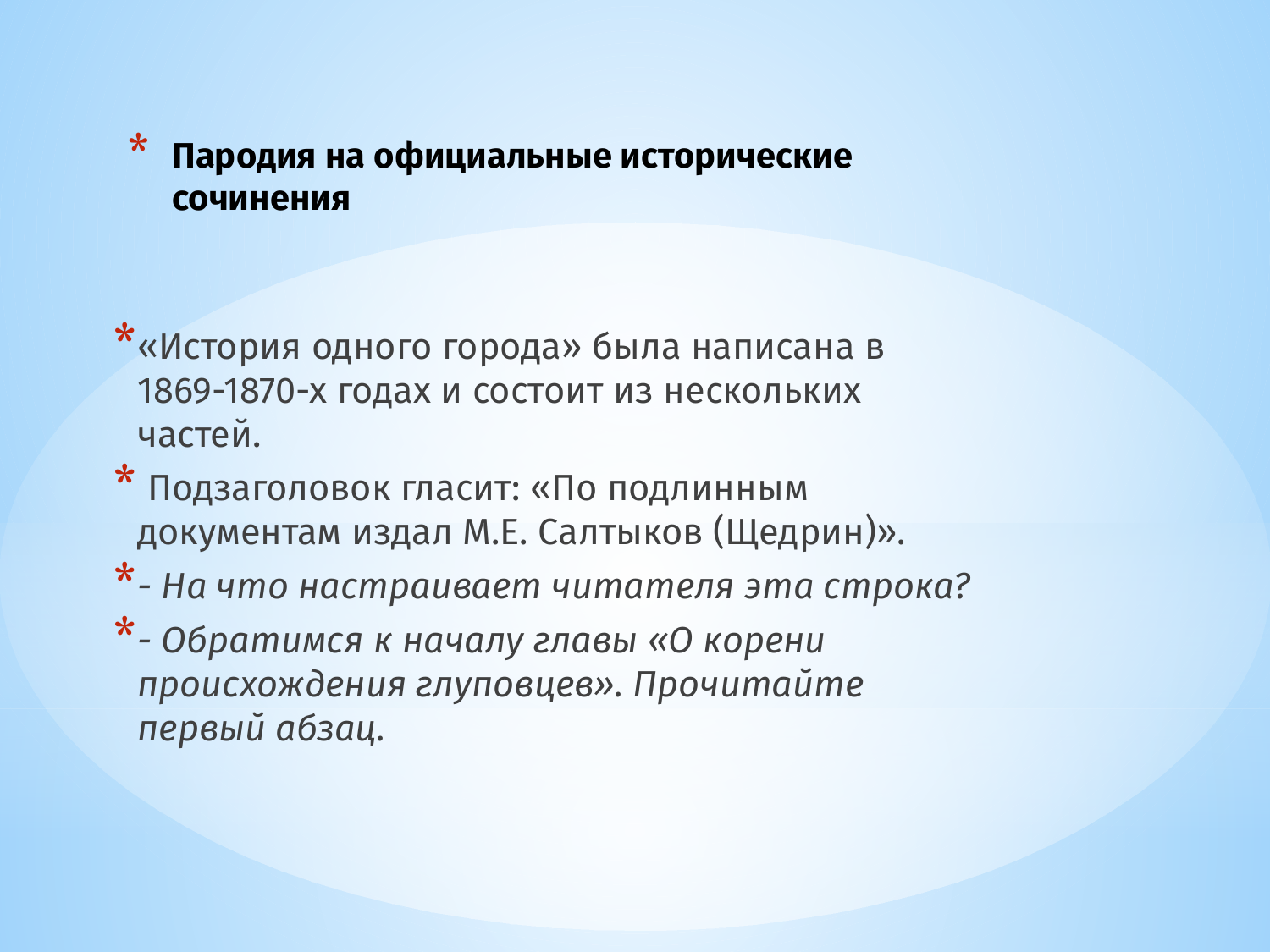

# Пародия на официальные исторические сочинения
«История одного города» была написана в 1869-1870-х годах и состоит из нескольких частей.
 Подзаголовок гласит: «По подлинным документам издал М.Е. Салтыков (Щедрин)».
- На что настраивает читателя эта строка?
- Обратимся к началу главы «О корени происхождения глуповцев». Прочитайте первый абзац.